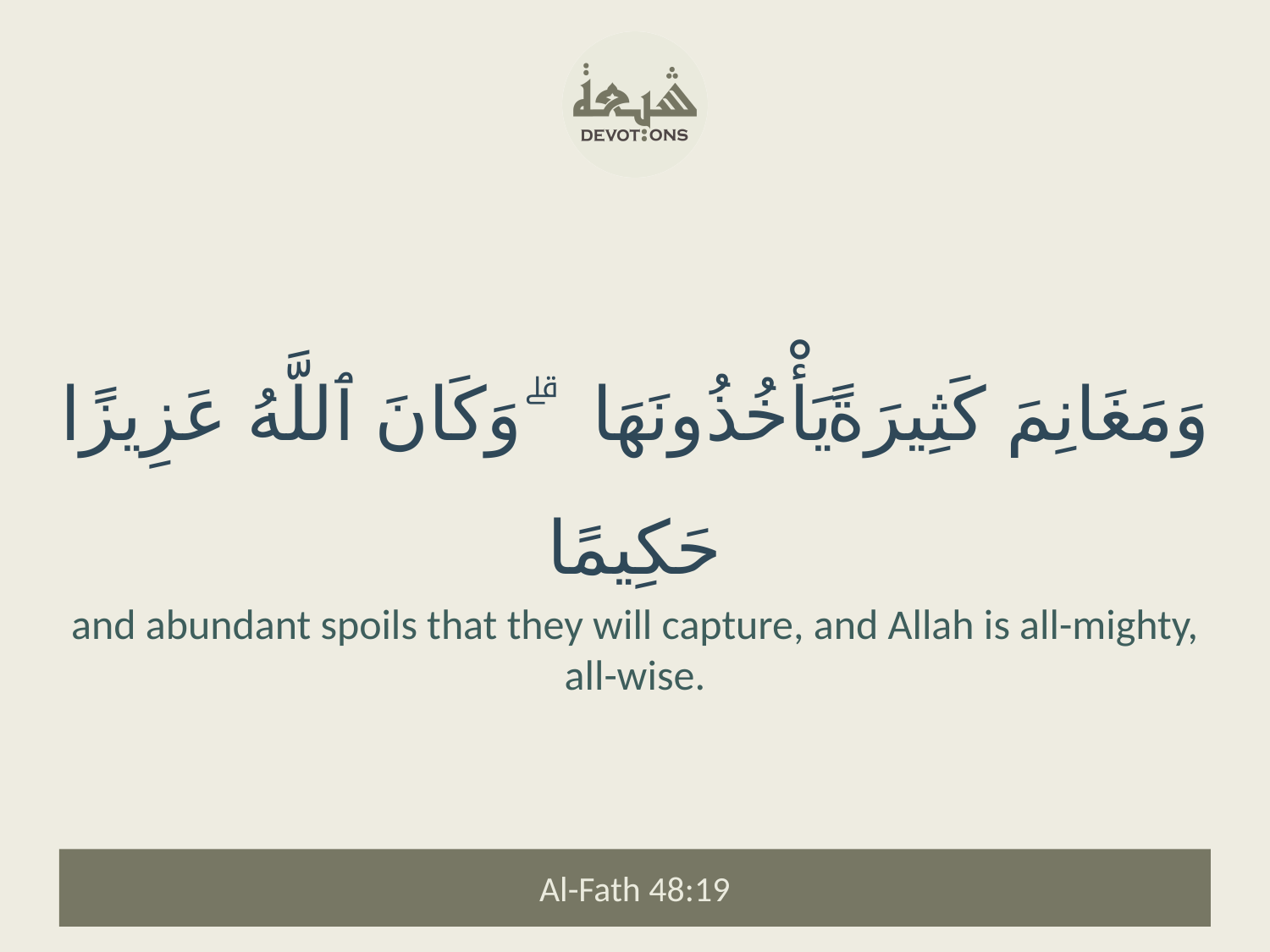

وَمَغَانِمَ كَثِيرَةً يَأْخُذُونَهَا ۗ وَكَانَ ٱللَّهُ عَزِيزًا حَكِيمًا
and abundant spoils that they will capture, and Allah is all-mighty, all-wise.
Al-Fath 48:19